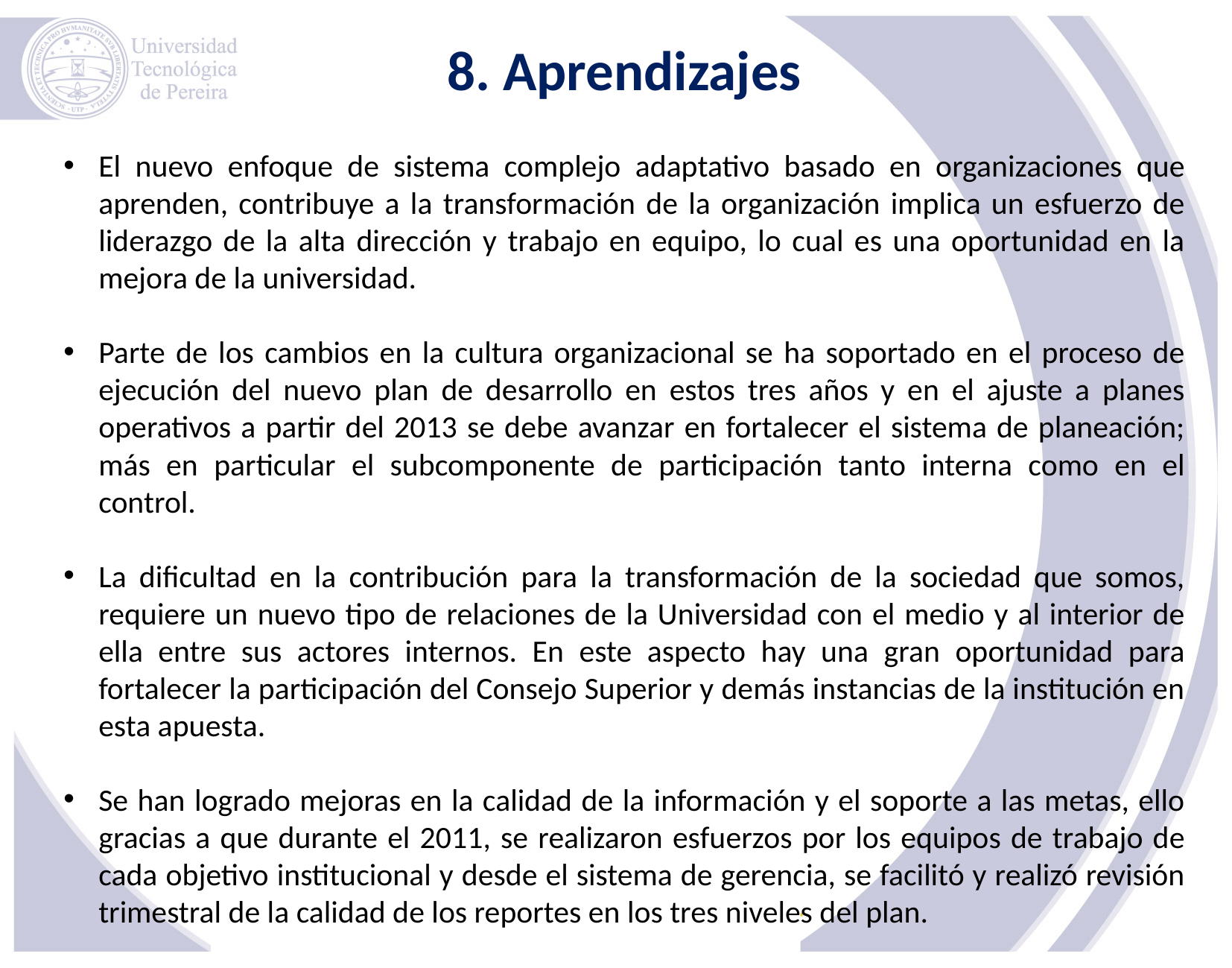

8. Aprendizajes
El nuevo enfoque de sistema complejo adaptativo basado en organizaciones que aprenden, contribuye a la transformación de la organización implica un esfuerzo de liderazgo de la alta dirección y trabajo en equipo, lo cual es una oportunidad en la mejora de la universidad.

Parte de los cambios en la cultura organizacional se ha soportado en el proceso de ejecución del nuevo plan de desarrollo en estos tres años y en el ajuste a planes operativos a partir del 2013 se debe avanzar en fortalecer el sistema de planeación; más en particular el subcomponente de participación tanto interna como en el control.

La dificultad en la contribución para la transformación de la sociedad que somos, requiere un nuevo tipo de relaciones de la Universidad con el medio y al interior de ella entre sus actores internos. En este aspecto hay una gran oportunidad para fortalecer la participación del Consejo Superior y demás instancias de la institución en esta apuesta.

Se han logrado mejoras en la calidad de la información y el soporte a las metas, ello gracias a que durante el 2011, se realizaron esfuerzos por los equipos de trabajo de cada objetivo institucional y desde el sistema de gerencia, se facilitó y realizó revisión trimestral de la calidad de los reportes en los tres niveles del plan.